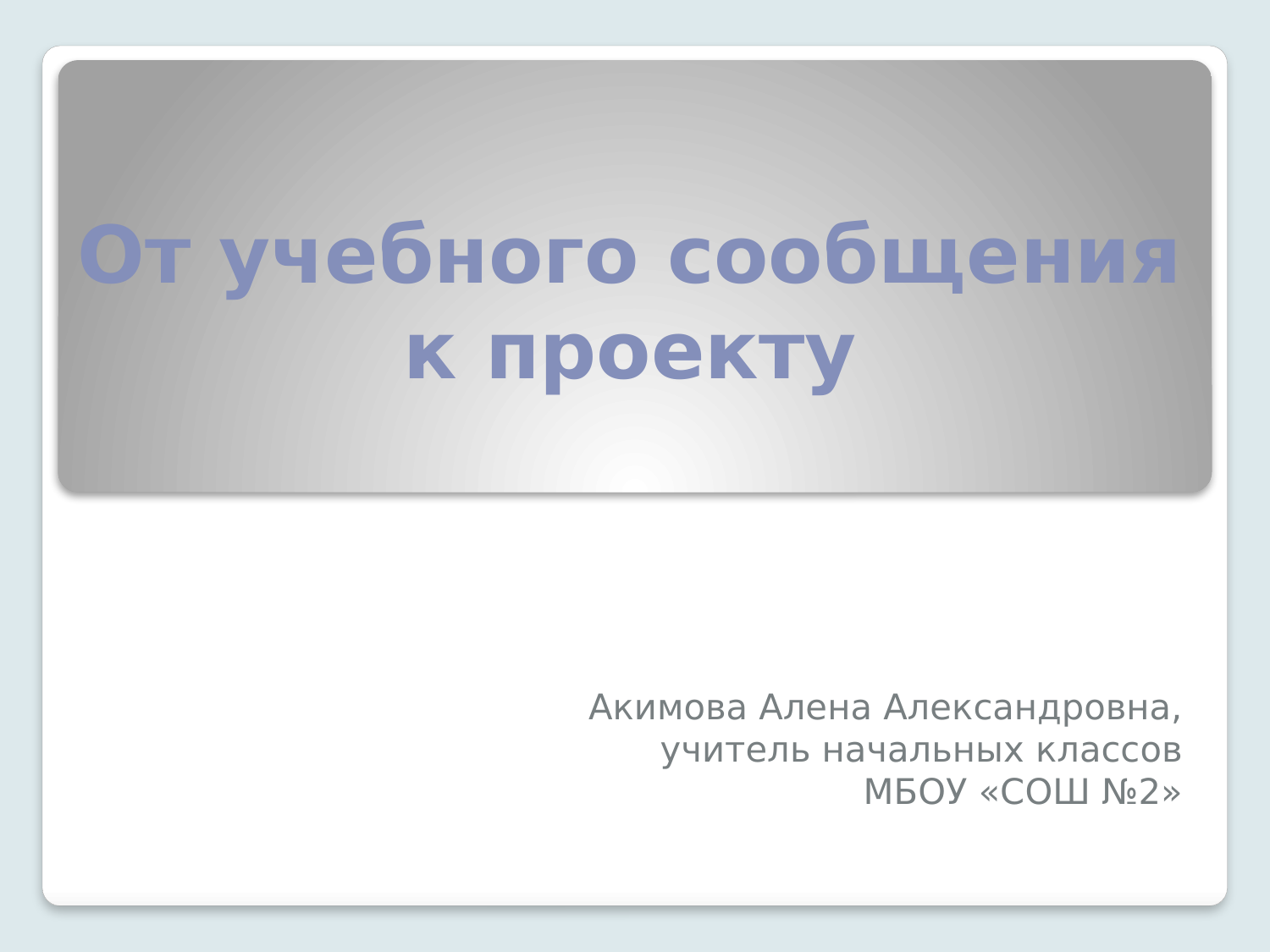

# От учебного сообщения к проекту
Акимова Алена Александровна,
учитель начальных классов
МБОУ «СОШ №2»